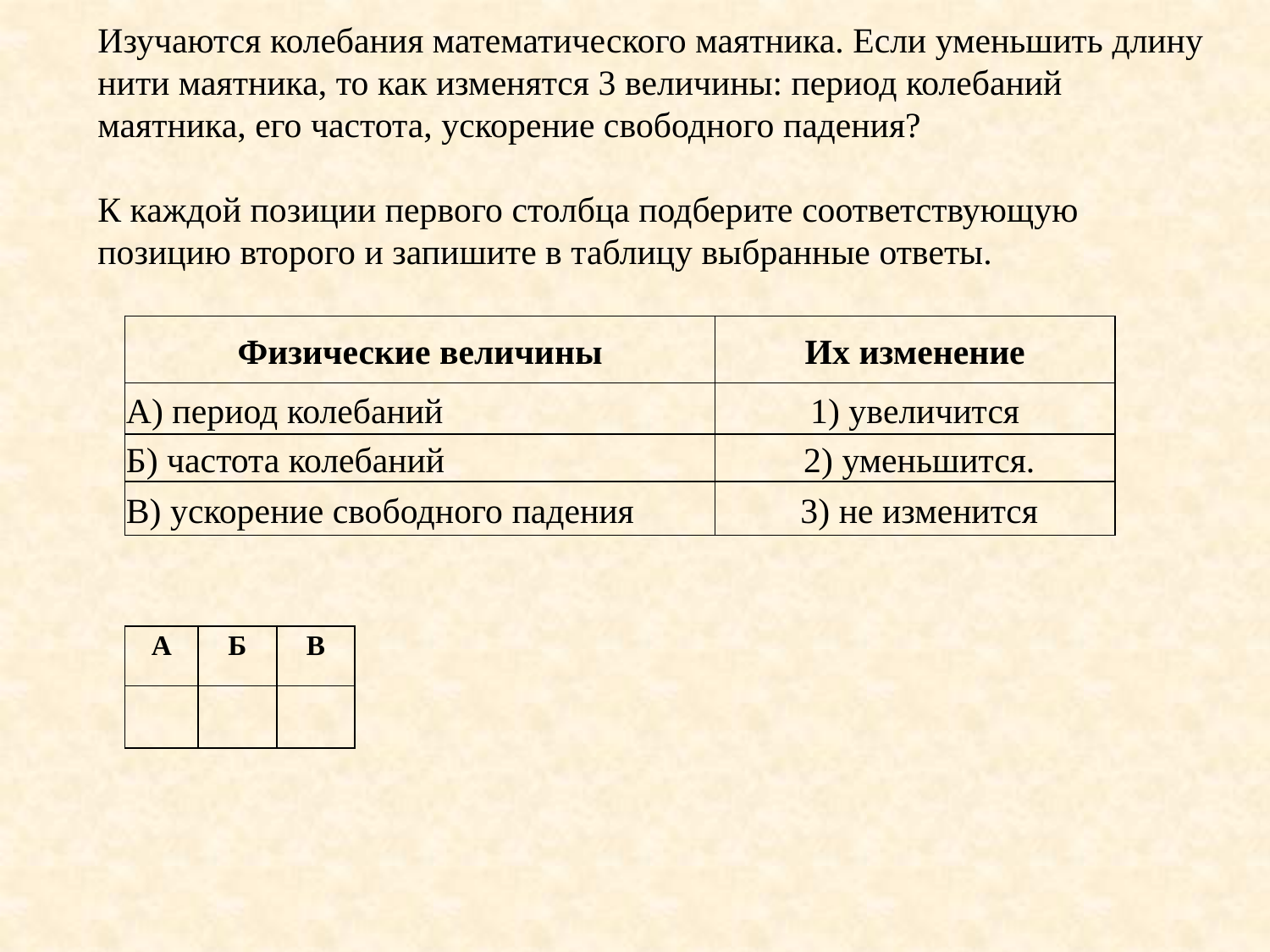

# Изучаются колебания математического маятника. Если уменьшить длину нити маятника, то как изменятся 3 величины: период колебаний маятника, его частота, ускорение свободного падения? К каждой позиции первого столбца подберите соответствующую позицию второго и запишите в таблицу выбранные ответы.
| Физические величины | Их изменение |
| --- | --- |
| А) период колебаний | 1) увеличится |
| Б) частота колебаний | 2) уменьшится. |
| В) ускорение свободного падения | 3) не изменится |
| А | Б | В |
| --- | --- | --- |
|  |  |  |